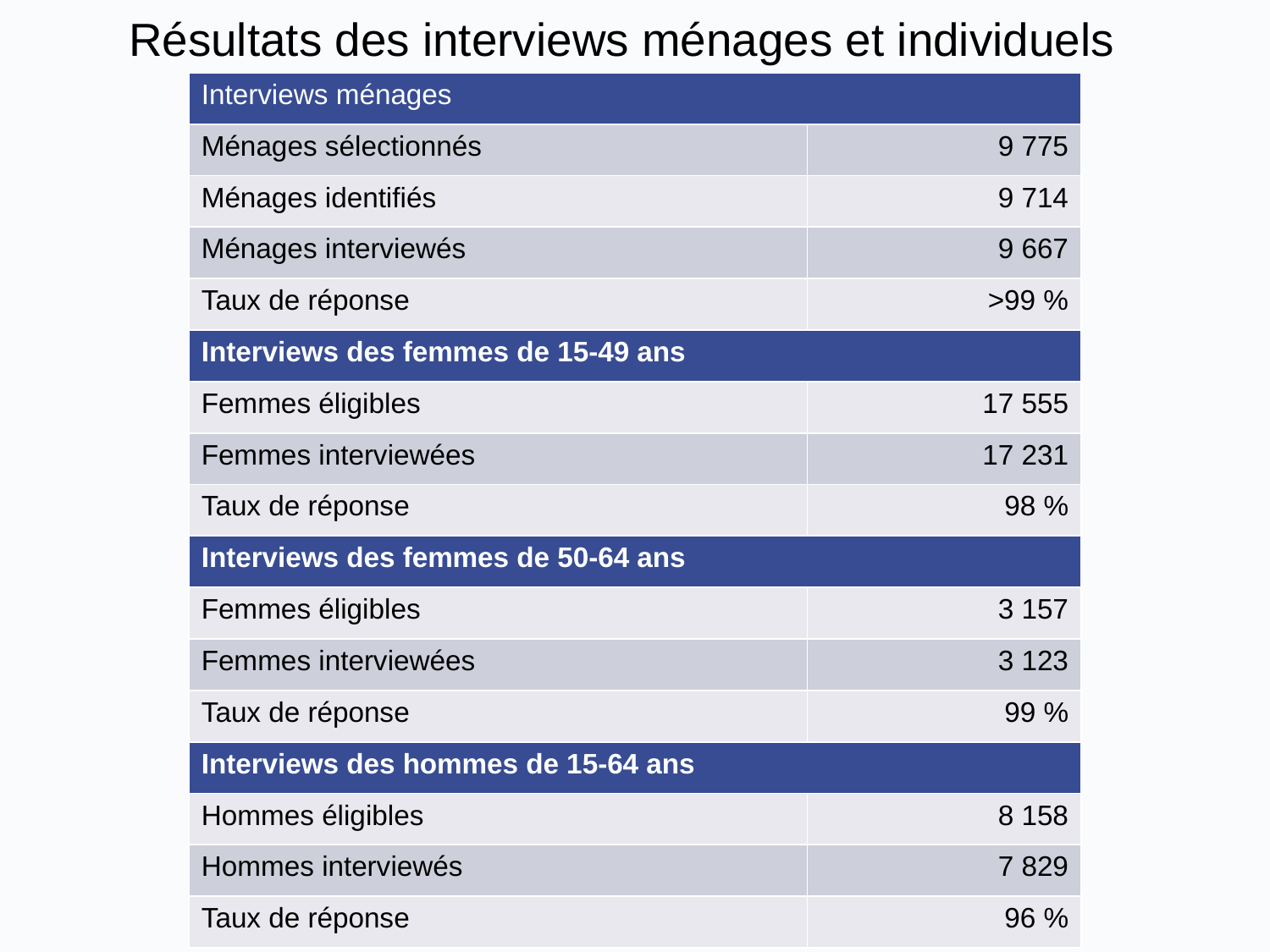

# Résultats des interviews ménages et individuels
| Interviews ménages |  |
| --- | --- |
| Ménages sélectionnés | 9 775 |
| Ménages identifiés | 9 714 |
| Ménages interviewés | 9 667 |
| Taux de réponse | >99 % |
| Interviews des femmes de 15-49 ans |  |
| Femmes éligibles | 17 555 |
| Femmes interviewées | 17 231 |
| Taux de réponse | 98 % |
| Interviews des femmes de 50-64 ans |  |
| Femmes éligibles | 3 157 |
| Femmes interviewées | 3 123 |
| Taux de réponse | 99 % |
| Interviews des hommes de 15-64 ans |  |
| Hommes éligibles | 8 158 |
| Hommes interviewés | 7 829 |
| Taux de réponse | 96 % |